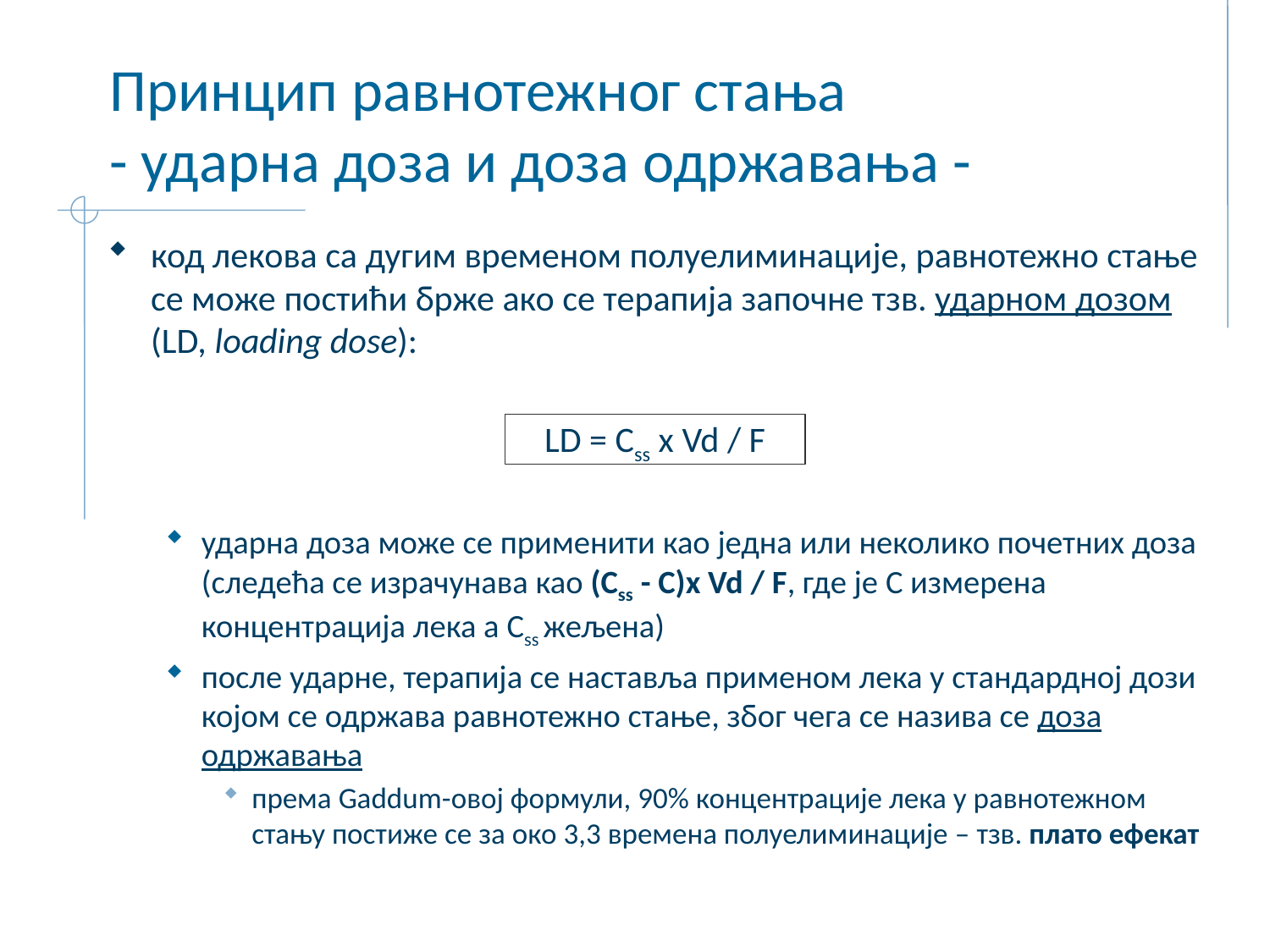

# Принцип равнотежног стања - ударна доза и доза одржавања -
код лекова са дугим временом полуелиминације, равнотежно стање се може постићи брже ако се терапија започне тзв. ударном дозом (LD, loading dose):

LD = Css x Vd / F

ударна доза може се применити као једна или неколико почетних доза (следећа се израчунава као (Css - C)x Vd / F, где је C измерена концентрација лека а Css жељена)
после ударне, терапија се наставља применом лека у стандардној дози којом се одржава равнотежно стање, због чега се назива се доза одржавањa
према Gaddum-овој формули, 90% концентрације лека у равнотежном стању постиже се за око 3,3 времена полуелиминације – тзв. плато ефекат